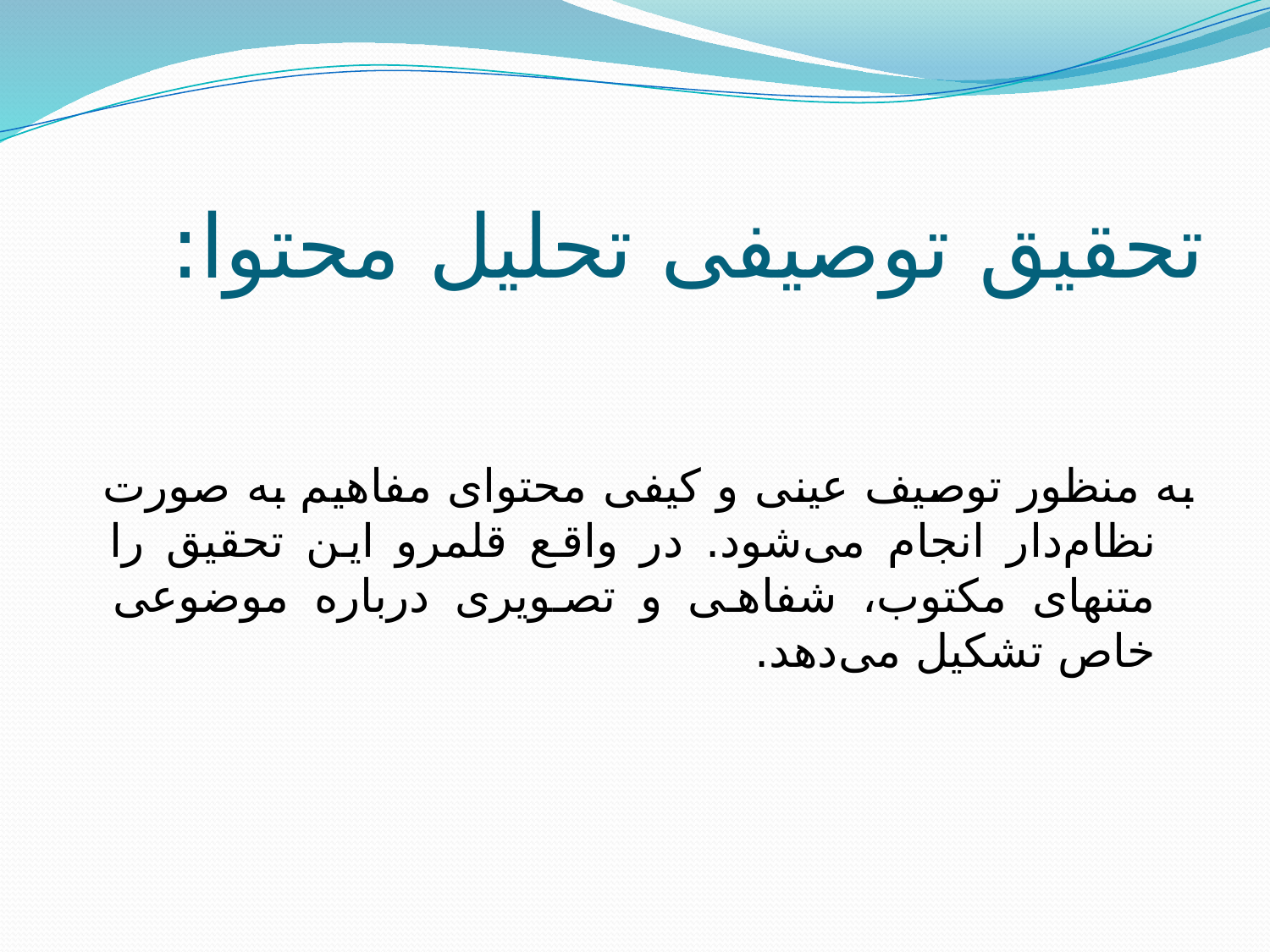

# تحقیق توصیفی تحلیل محتوا:
به منظور توصیف عینی و کیفی محتوای مفاهیم به صورت نظام‌دار انجام می‌شود. در واقع قلمرو این تحقیق را متنهای مکتوب، شفاهی و تصویری درباره موضوعی خاص تشکیل می‌دهد.